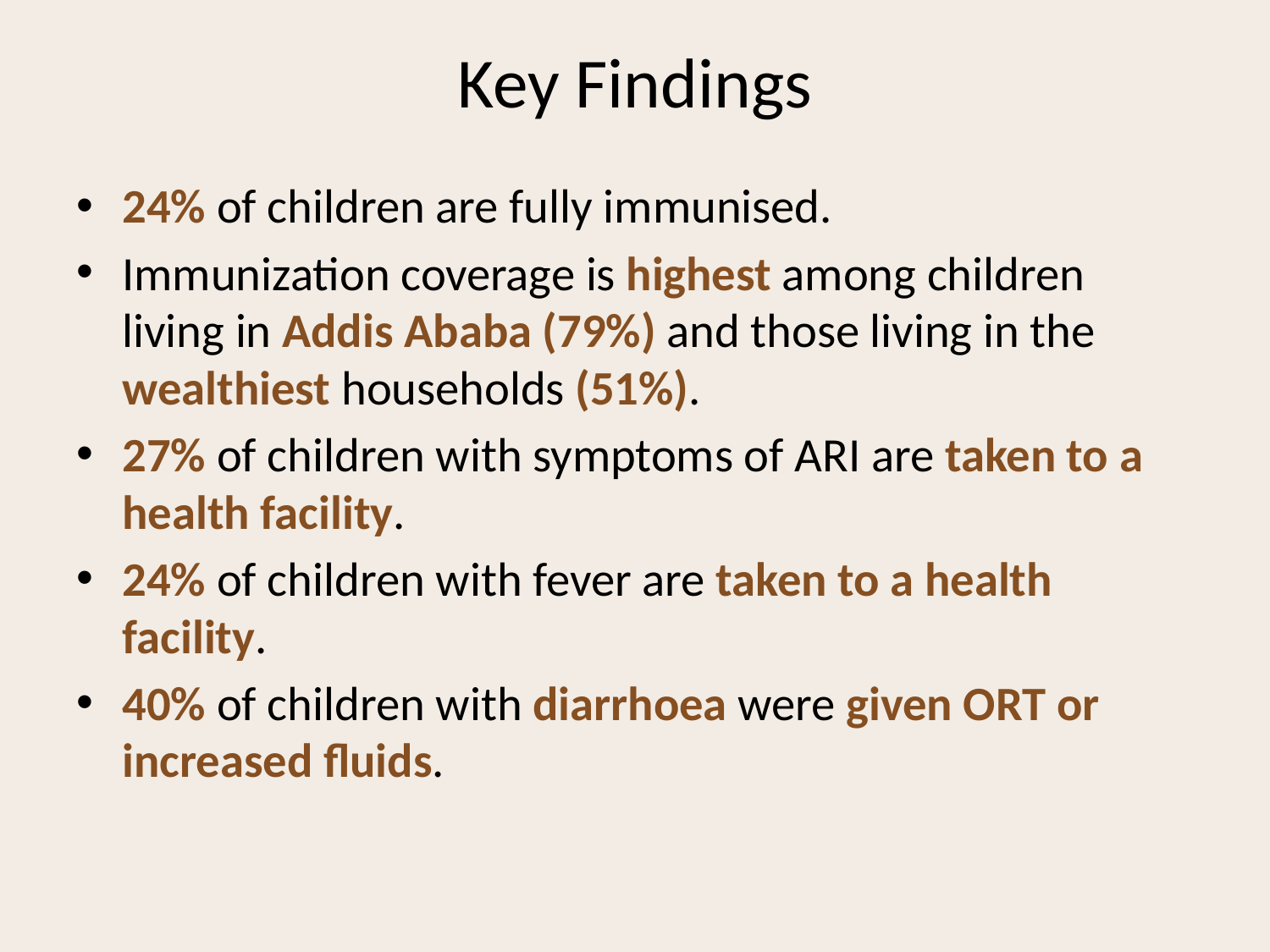

# Key Findings
24% of children are fully immunised.
Immunization coverage is highest among children living in Addis Ababa (79%) and those living in the wealthiest households (51%).
27% of children with symptoms of ARI are taken to a health facility.
24% of children with fever are taken to a health facility.
40% of children with diarrhoea were given ORT or increased fluids.